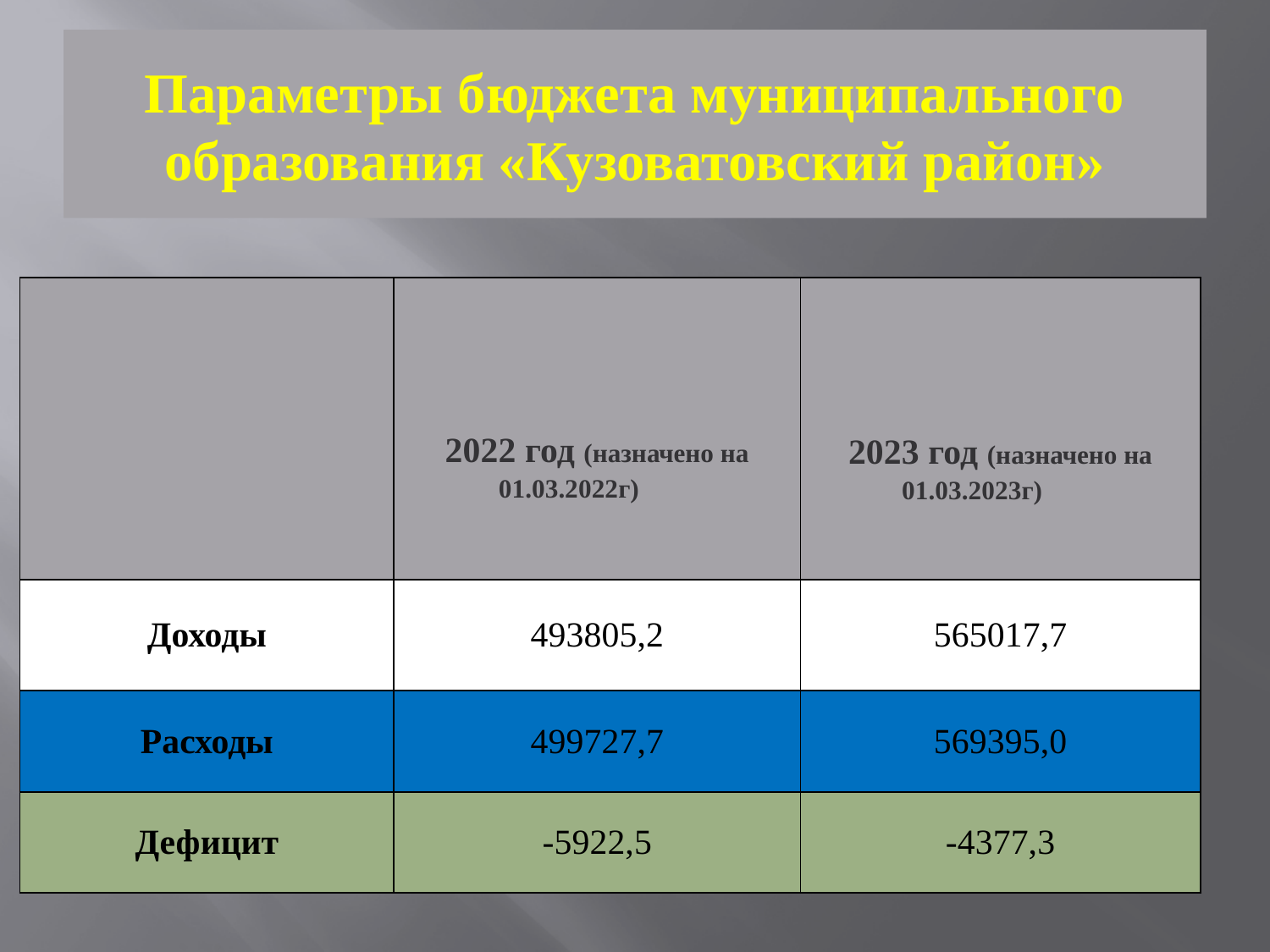

# Параметры бюджета муниципального образования «Кузоватовский район»
|  | 2022 год (назначено на 01.03.2022г) | 2023 год (назначено на 01.03.2023г) |
| --- | --- | --- |
| Доходы | 493805,2 | 565017,7 |
| Расходы | 499727,7 | 569395,0 |
| Дефицит | -5922,5 | -4377,3 |